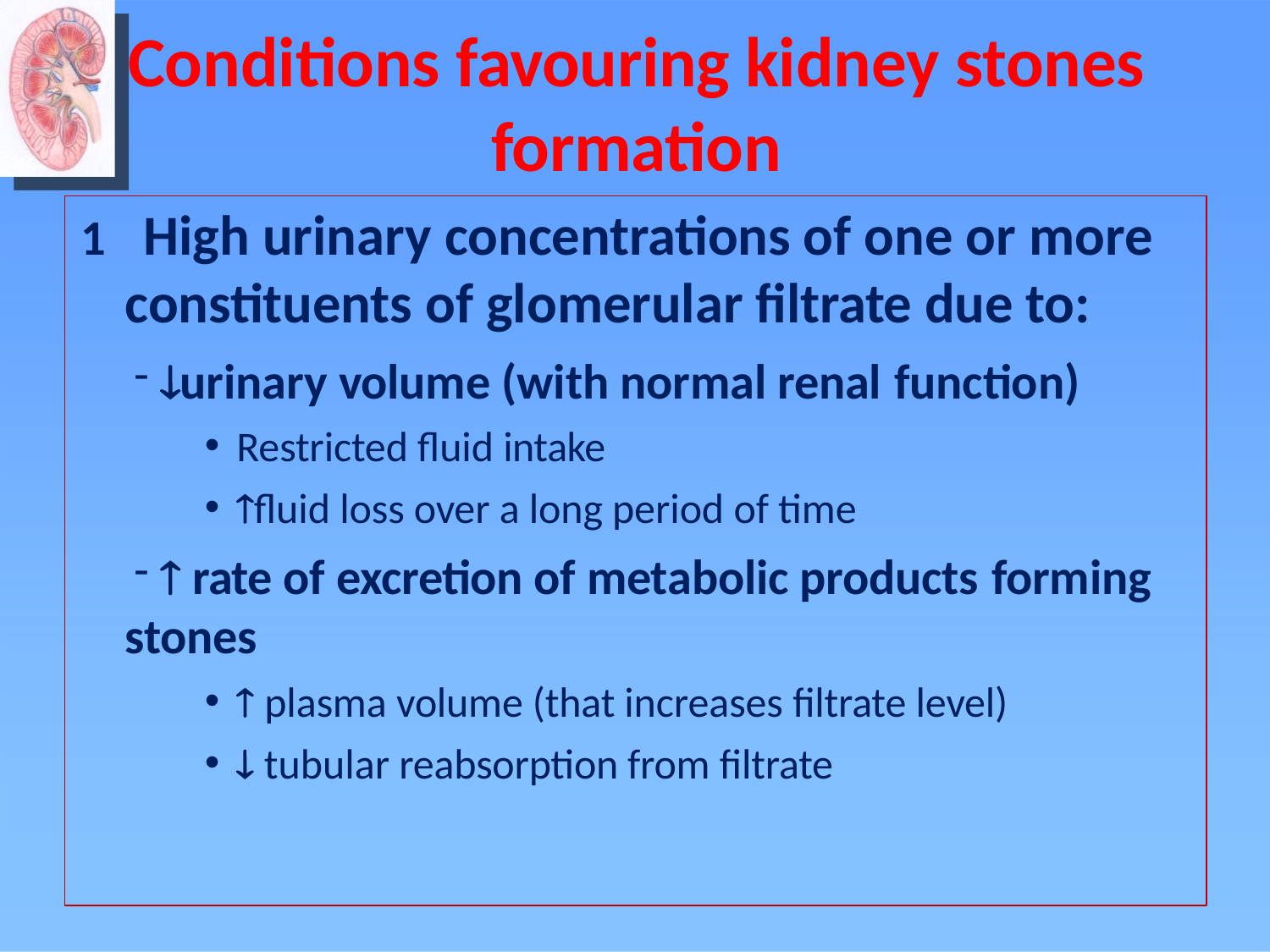

# Conditions favouring kidney stones
formation

High urinary concentrations of one or more
constituents of glomerular filtrate due to:
↓urinary volume (with normal renal function)
Restricted fluid intake
↑fluid loss over a long period of time
↑ rate of excretion of metabolic products forming
stones
↑ plasma volume (that increases filtrate level)
↓ tubular reabsorption from filtrate